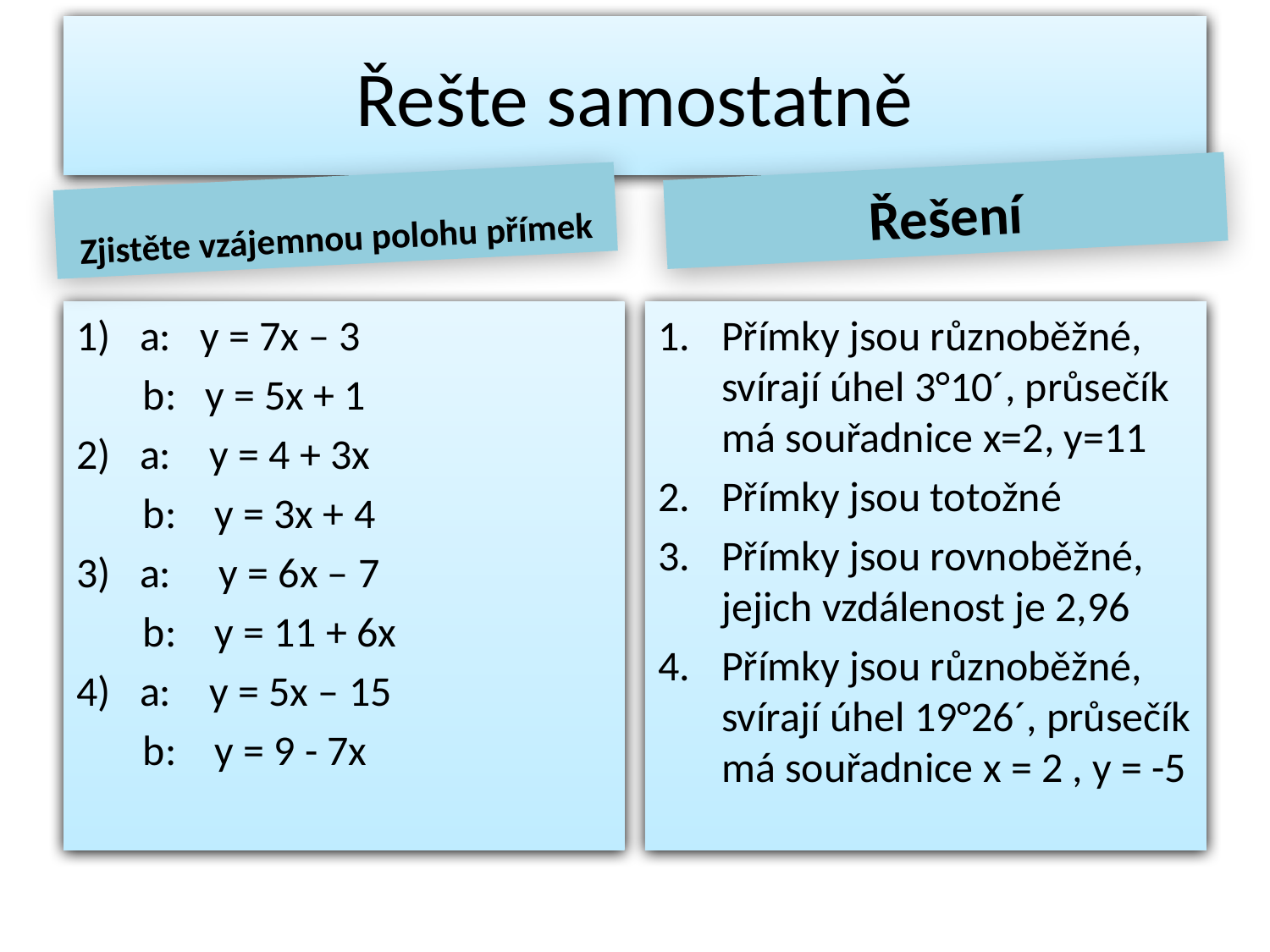

# Řešte samostatně
Řešení
Zjistěte vzájemnou polohu přímek
a:   y = 7x – 3
       b:   y = 5x + 1
a:    y = 4 + 3x
       b:    y = 3x + 4
a:     y = 6x – 7
       b:    y = 11 + 6x
a:    y = 5x – 15
       b:    y = 9 - 7x
Přímky jsou různoběžné, svírají úhel 3°10´, průsečík má souřadnice x=2, y=11
Přímky jsou totožné
Přímky jsou rovnoběžné, jejich vzdálenost je 2,96
Přímky jsou různoběžné, svírají úhel 19°26´, průsečík má souřadnice x = 2 , y = -5